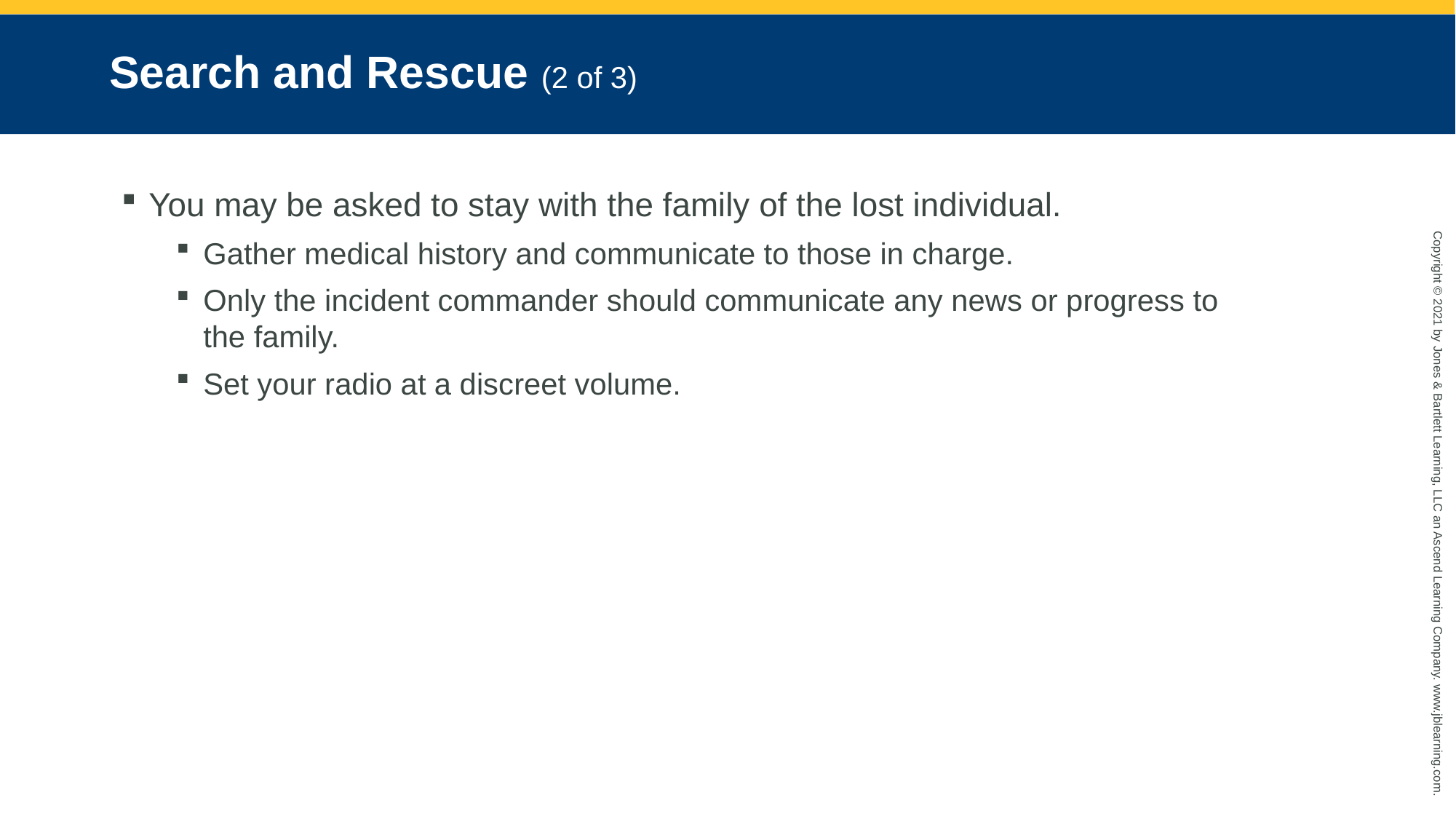

# Search and Rescue (2 of 3)
You may be asked to stay with the family of the lost individual.
Gather medical history and communicate to those in charge.
Only the incident commander should communicate any news or progress to the family.
Set your radio at a discreet volume.